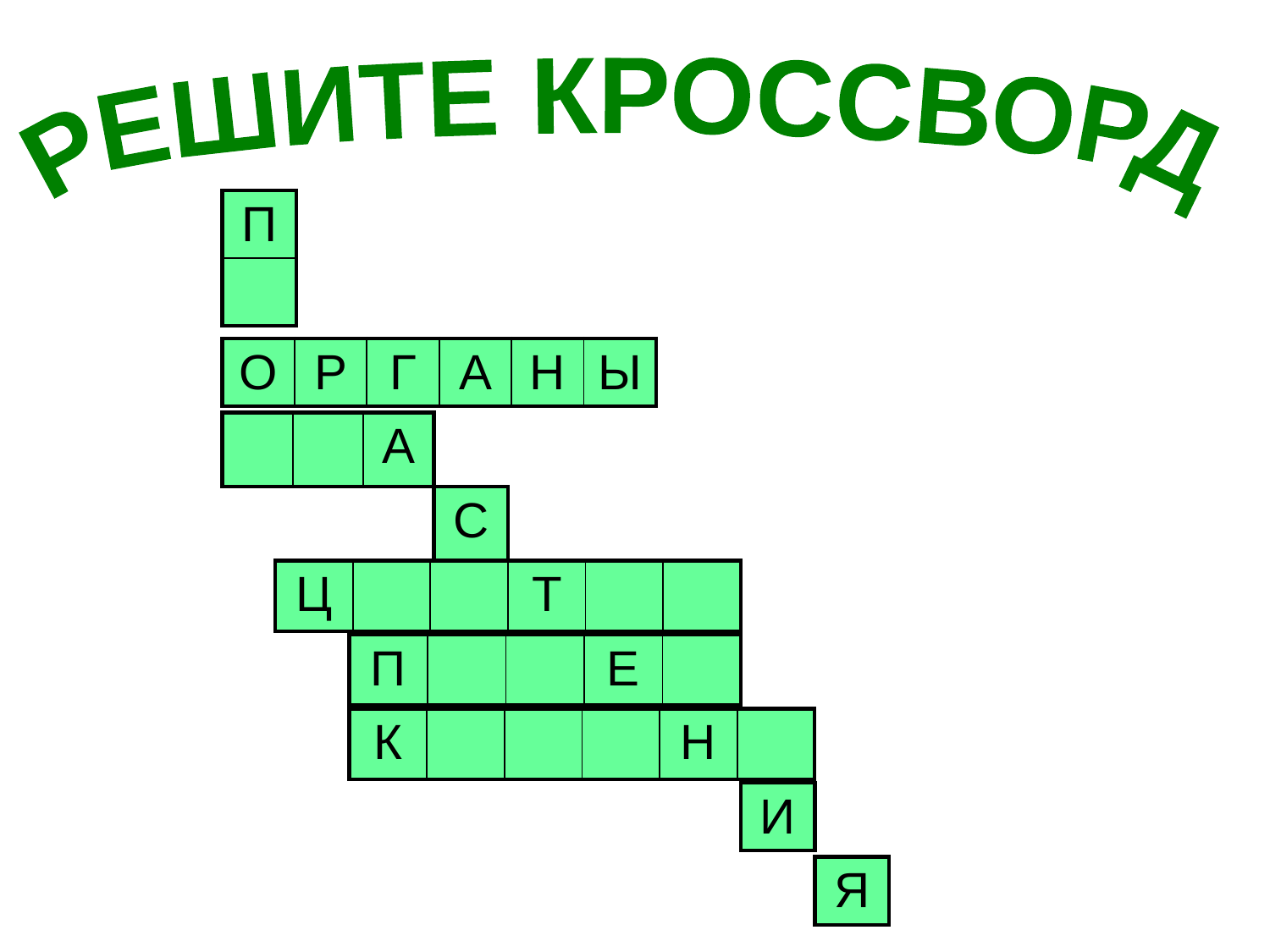

РЕШИТЕ КРОССВОРД
| П |
| --- |
|  |
| О | Р | Г | А | Н | Ы |
| --- | --- | --- | --- | --- | --- |
|  |  | А |
| --- | --- | --- |
| С |
| --- |
| Ц |  |  | Т |  |  |
| --- | --- | --- | --- | --- | --- |
| П |  |  | Е |  |
| --- | --- | --- | --- | --- |
| К |  |  |  | Н |  |
| --- | --- | --- | --- | --- | --- |
| И |
| --- |
| Я |
| --- |